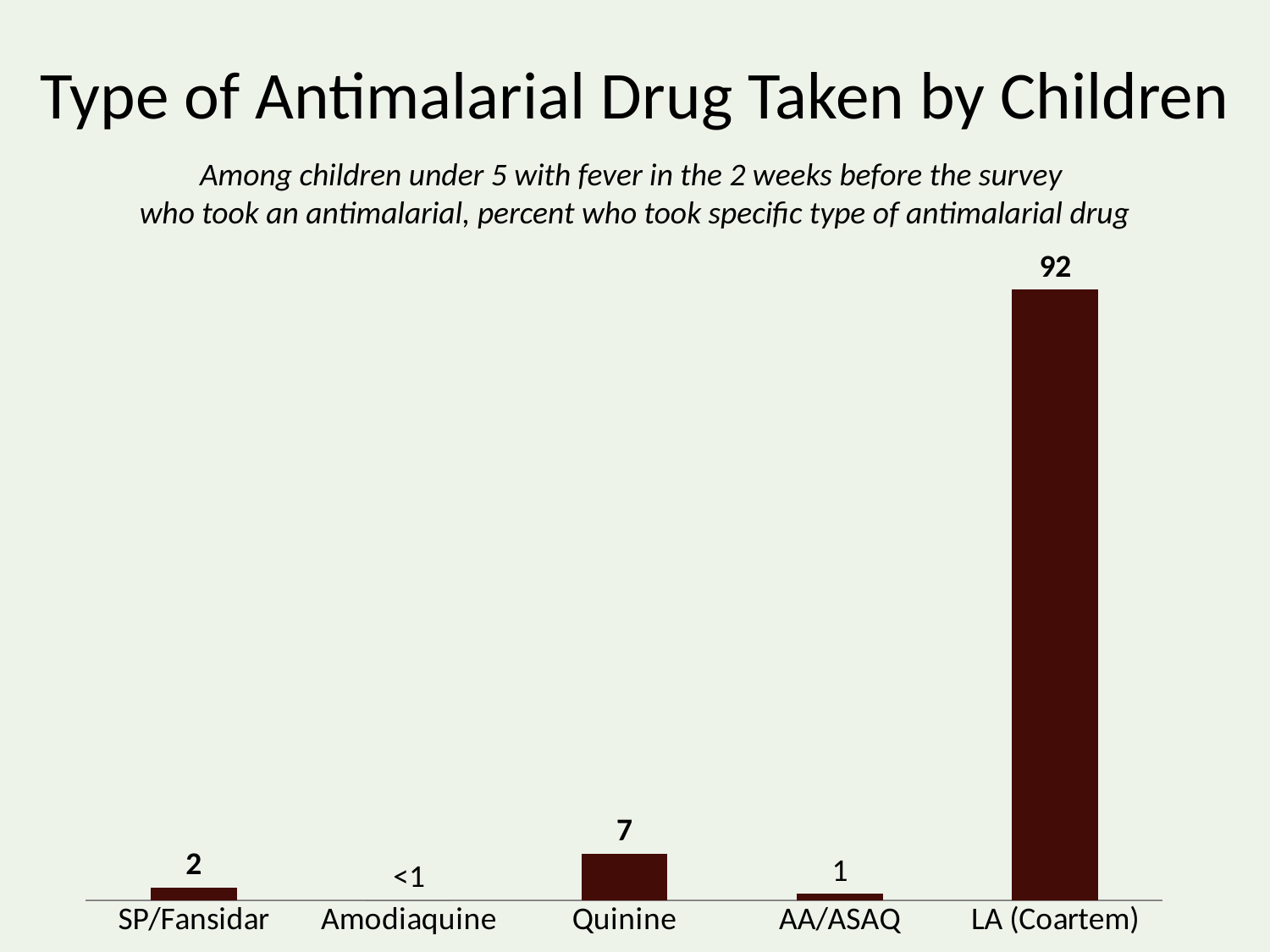

Type of Antimalarial Drug Taken by Children
Among children under 5 with fever in the 2 weeks before the survey
who took an antimalarial, percent who took specific type of antimalarial drug

### Chart

| Category | Series 1 |
|---|---|
| SP/Fansidar | 2.0 |
| Amodiaquine | 0.0 |
| Quinine | 7.0 |
| AA/ASAQ | 1.0 |
| LA (Coartem) | 92.0 |